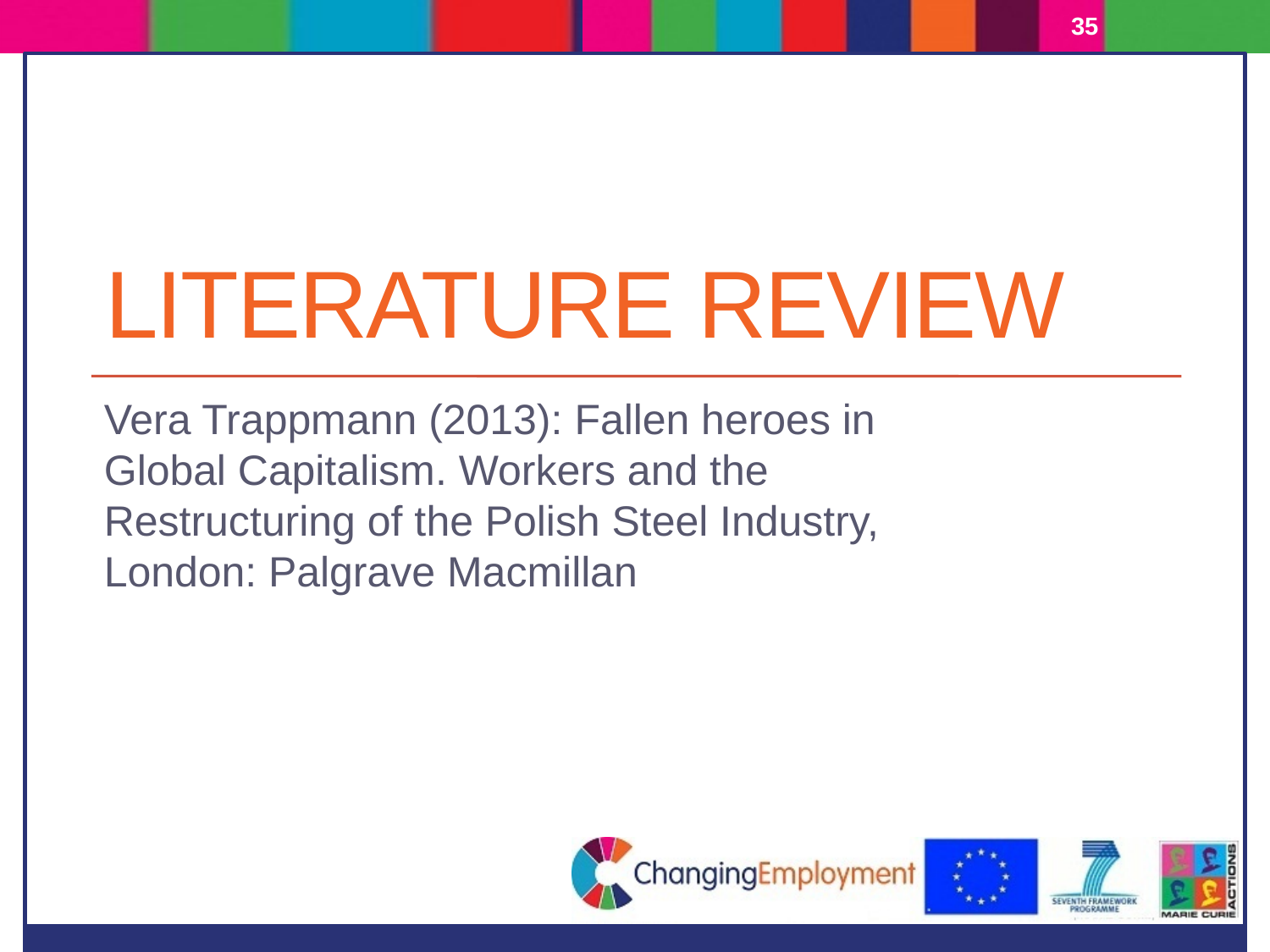

35
# Literature Review
Vera Trappmann (2013): Fallen heroes in Global Capitalism. Workers and the Restructuring of the Polish Steel Industry, London: Palgrave Macmillan